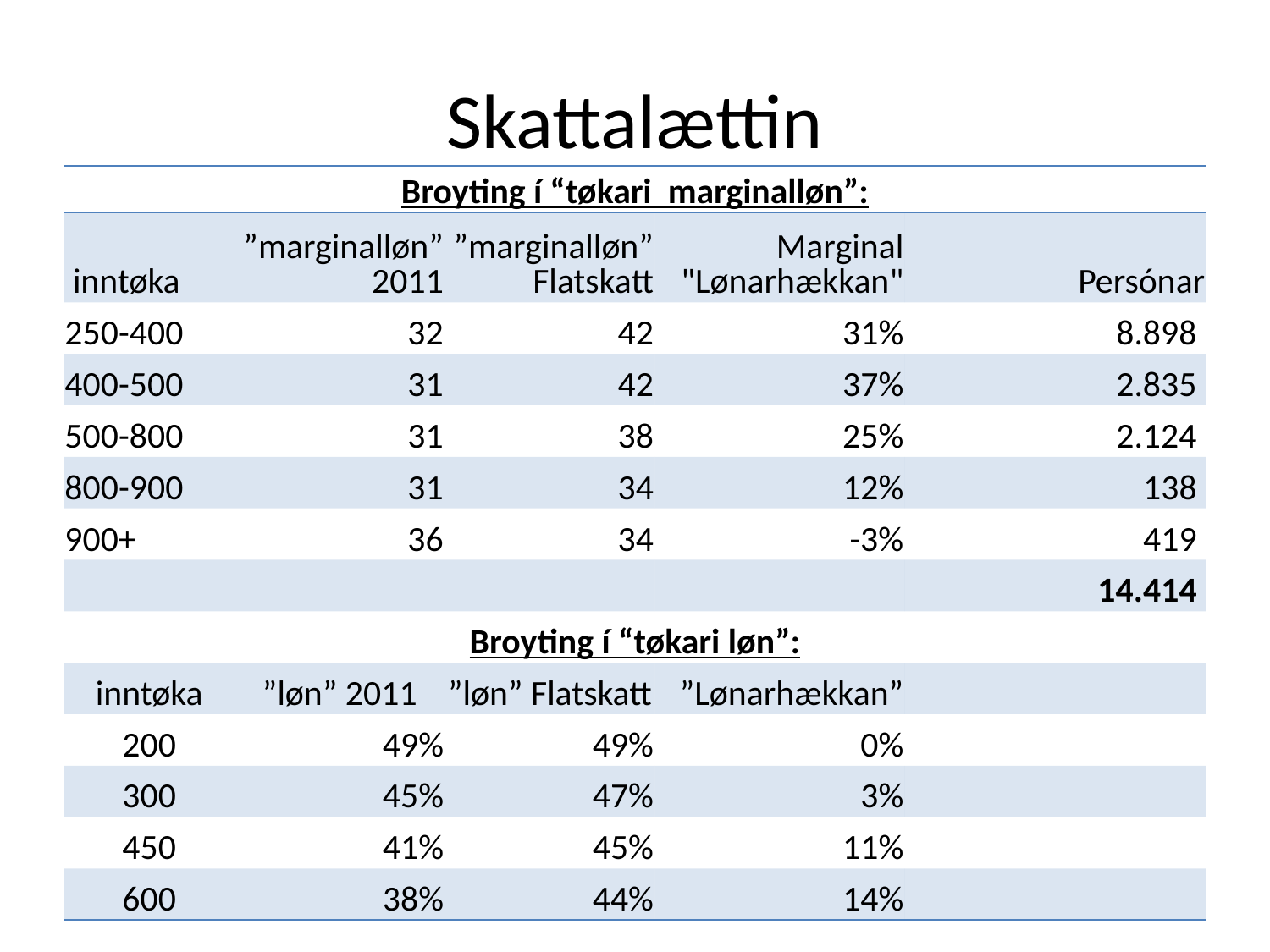

# Skattalættin
| Broyting í “tøkari marginalløn”: |  |  |  |  |
| --- | --- | --- | --- | --- |
| inntøka | ”marginalløn”2011 | ”marginalløn”Flatskatt | Marginal "Lønarhækkan" | Persónar |
| 250-400 | 32 | 42 | 31% | 8.898 |
| 400-500 | 31 | 42 | 37% | 2.835 |
| 500-800 | 31 | 38 | 25% | 2.124 |
| 800-900 | 31 | 34 | 12% | 138 |
| 900+ | 36 | 34 | -3% | 419 |
|  |  |  |  | 14.414 |
| Broyting í “tøkari løn”: |  |  |  |  |
| inntøka | ”løn” 2011 | ”løn” Flatskatt | ”Lønarhækkan” |  |
| 200 | 49% | 49% | 0% |  |
| 300 | 45% | 47% | 3% |  |
| 450 | 41% | 45% | 11% |  |
| 600 | 38% | 44% | 14% |  |